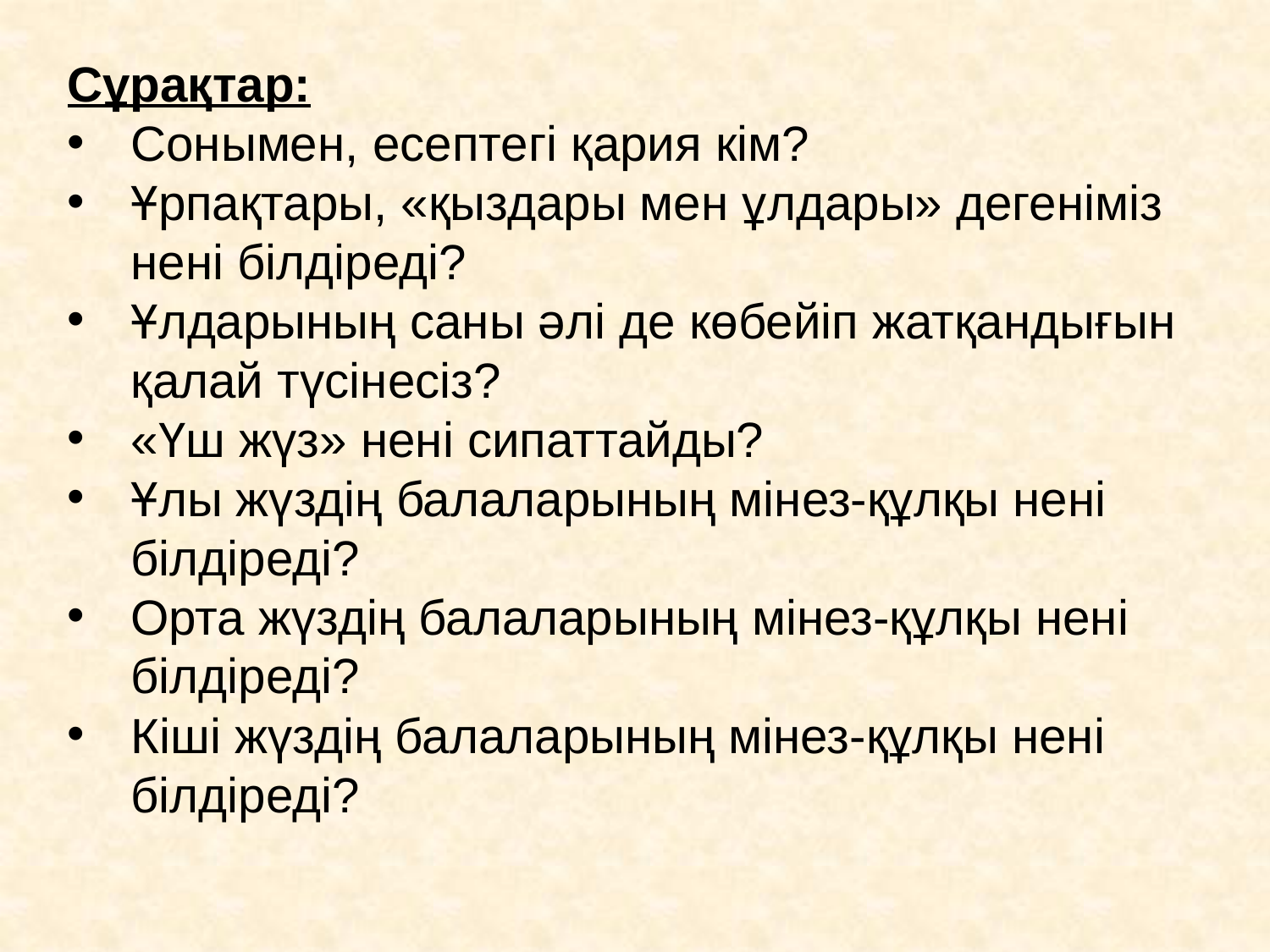

Сұрақтар:
Сонымен, есептегі қария кім?
Ұрпақтары, «қыздары мен ұлдары» дегеніміз нені білдіреді?
Ұлдарының саны әлі де көбейіп жатқандығын қалай түсінесіз?
«Үш жүз» нені сипаттайды?
Ұлы жүздің балаларының мінез-құлқы нені білдіреді?
Орта жүздің балаларының мінез-құлқы нені білдіреді?
Кіші жүздің балаларының мінез-құлқы нені білдіреді?